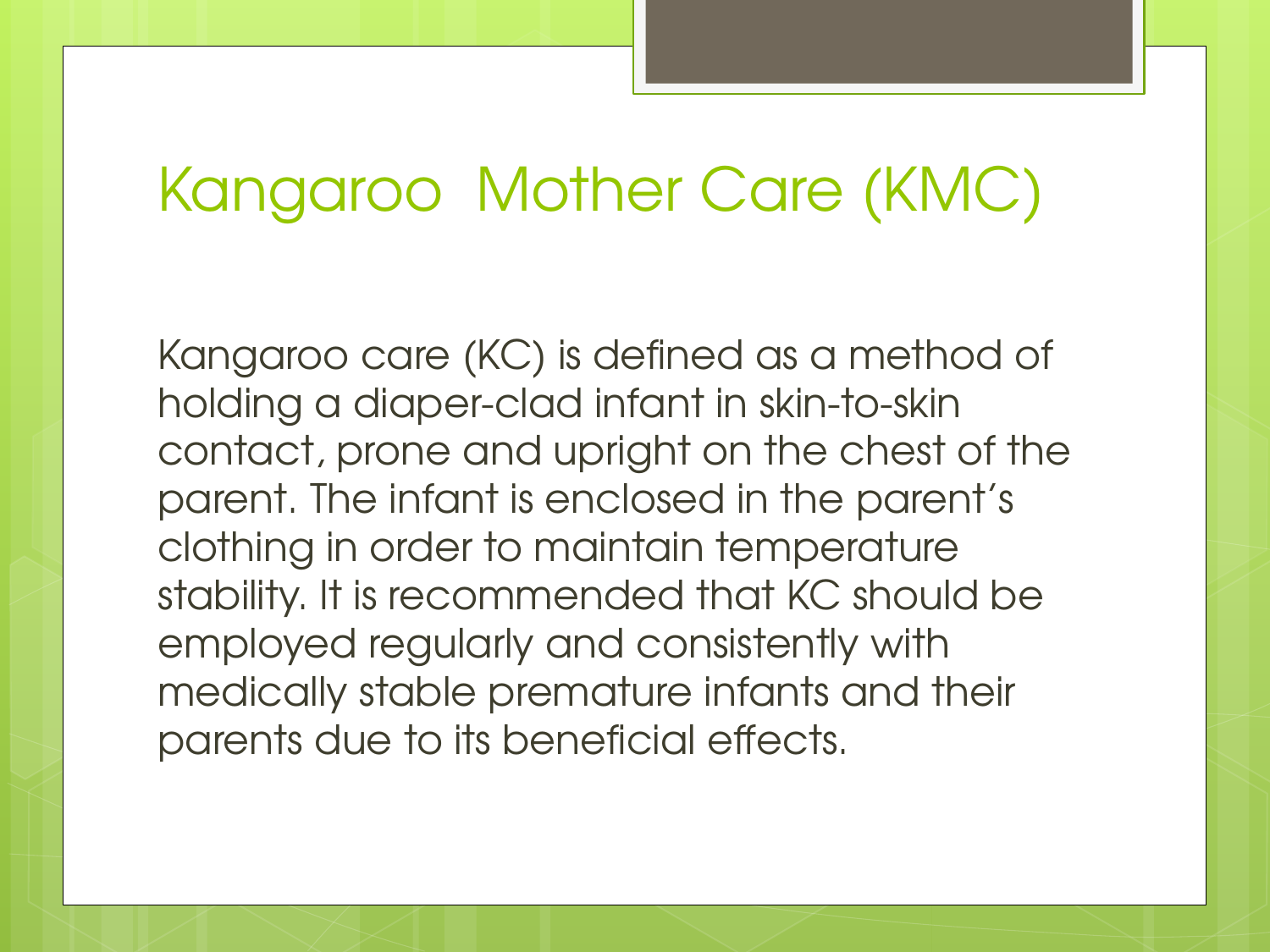

# Kangaroo  Mother Care (KMC)
Kangaroo care (KC) is defined as a method of holding a diaper-clad infant in skin-to-skin contact, prone and upright on the chest of the parent. The infant is enclosed in the parent’s clothing in order to maintain temperature stability. It is recommended that KC should be employed regularly and consistently with medically stable premature infants and their parents due to its beneficial effects.